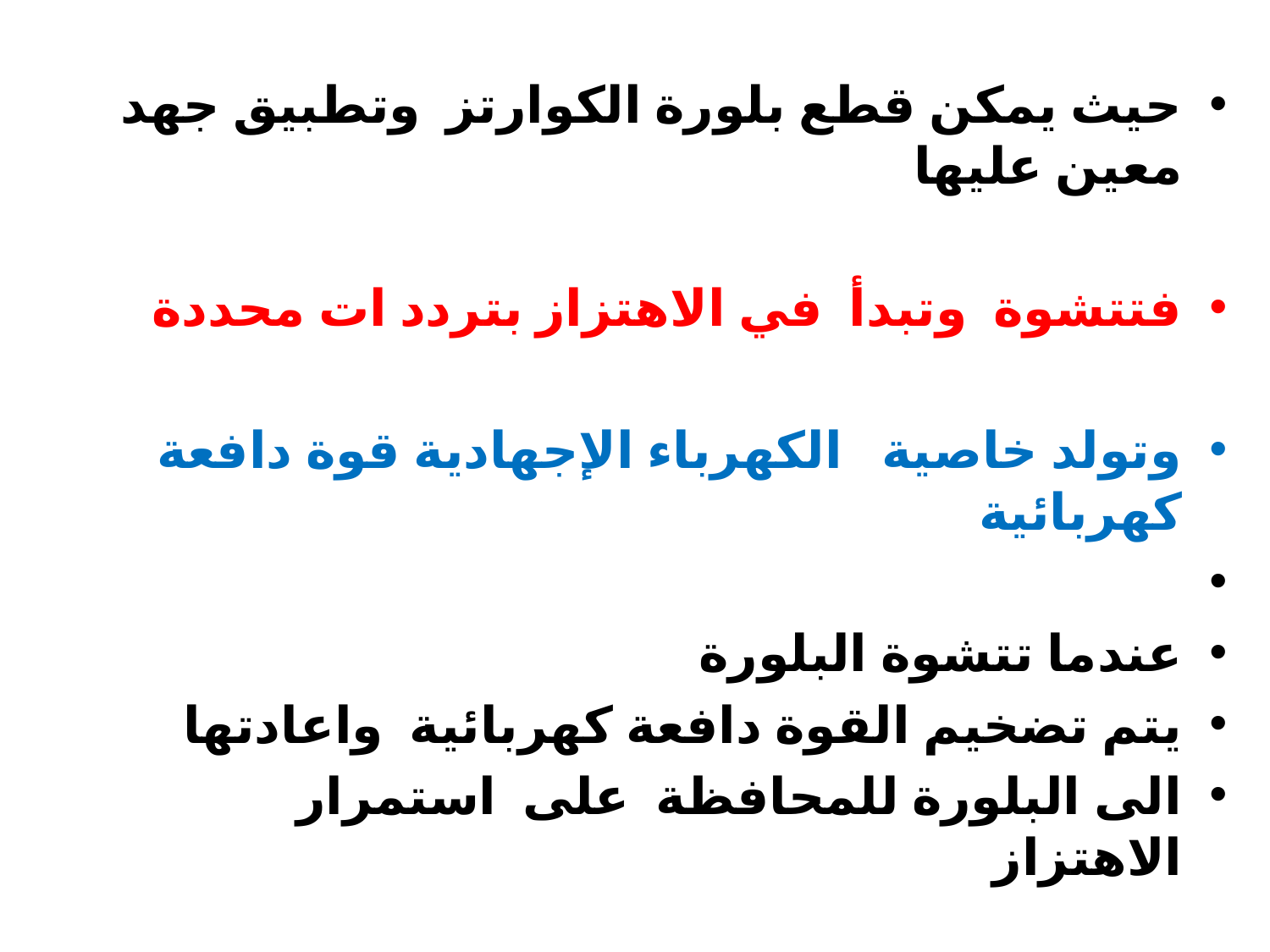

حيث يمكن قطع بلورة الكوارتز  وتطبيق جهد معين عليها

فتتشوة  وتبدأ  في الاهتزاز بتردد ات محددة

وتولد خاصية   الكهرباء الإجهادية قوة دافعة كهربائية

عندما تتشوة البلورة
يتم تضخيم القوة دافعة كهربائية  واعادتها
الى البلورة للمحافظة  على  استمرار الاهتزاز